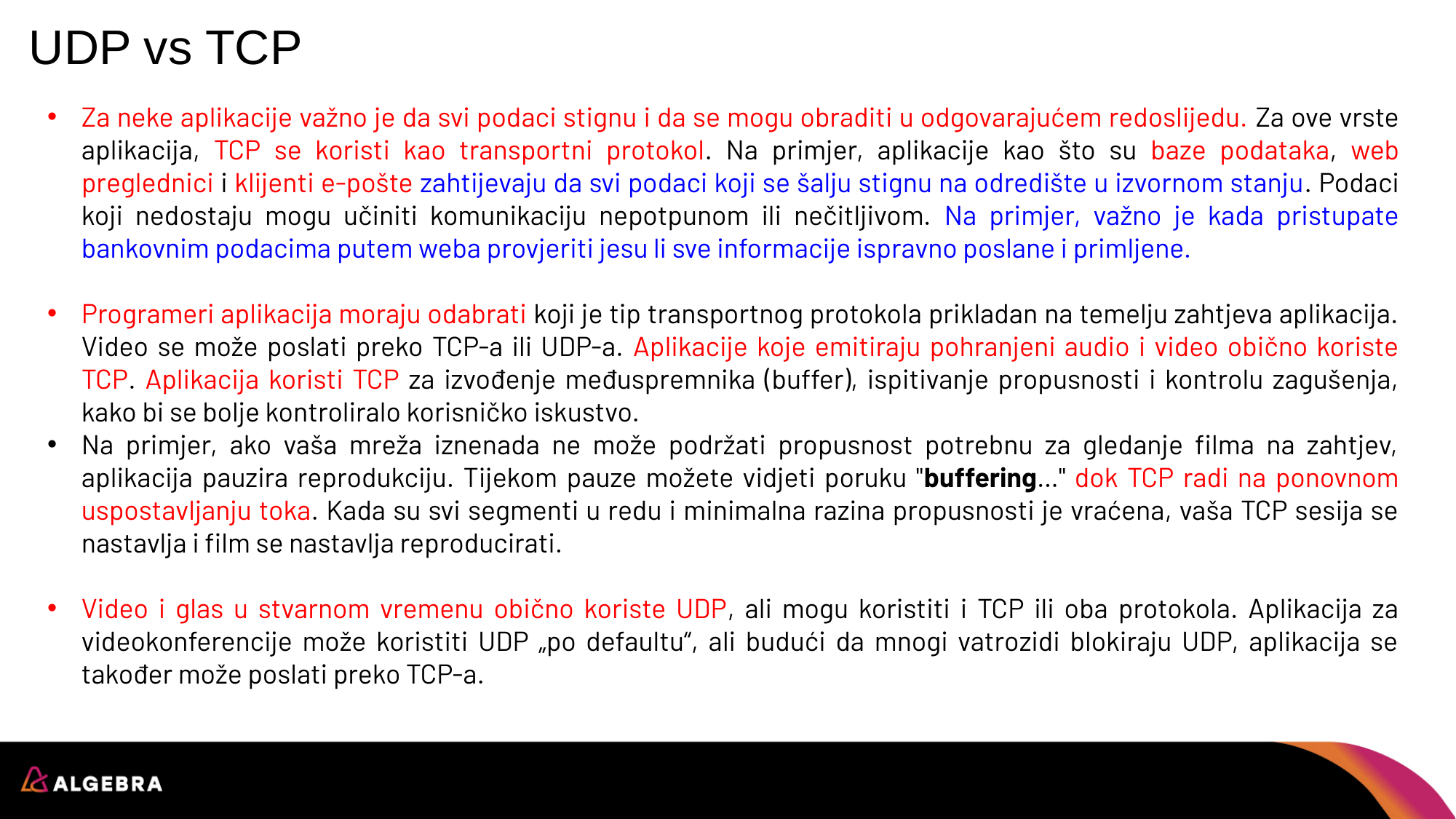

# UDP vs TCP
Za neke aplikacije važno je da svi podaci stignu i da se mogu obraditi u odgovarajućem redoslijedu. Za ove vrste aplikacija, TCP se koristi kao transportni protokol. Na primjer, aplikacije kao što su baze podataka, web preglednici i klijenti e-pošte zahtijevaju da svi podaci koji se šalju stignu na odredište u izvornom stanju. Podaci koji nedostaju mogu učiniti komunikaciju nepotpunom ili nečitljivom. Na primjer, važno je kada pristupate bankovnim podacima putem weba provjeriti jesu li sve informacije ispravno poslane i primljene.

Programeri aplikacija moraju odabrati koji je tip transportnog protokola prikladan na temelju zahtjeva aplikacija. Video se može poslati preko TCP-a ili UDP-a. Aplikacije koje emitiraju pohranjeni audio i video obično koriste TCP. Aplikacija koristi TCP za izvođenje međuspremnika (buffer), ispitivanje propusnosti i kontrolu zagušenja, kako bi se bolje kontroliralo korisničko iskustvo.
Na primjer, ako vaša mreža iznenada ne može podržati propusnost potrebnu za gledanje filma na zahtjev, aplikacija pauzira reprodukciju. Tijekom pauze možete vidjeti poruku "buffering…" dok TCP radi na ponovnom uspostavljanju toka. Kada su svi segmenti u redu i minimalna razina propusnosti je vraćena, vaša TCP sesija se nastavlja i film se nastavlja reproducirati.

Video i glas u stvarnom vremenu obično koriste UDP, ali mogu koristiti i TCP ili oba protokola. Aplikacija za videokonferencije može koristiti UDP „po defaultu“, ali budući da mnogi vatrozidi blokiraju UDP, aplikacija se također može poslati preko TCP-a.